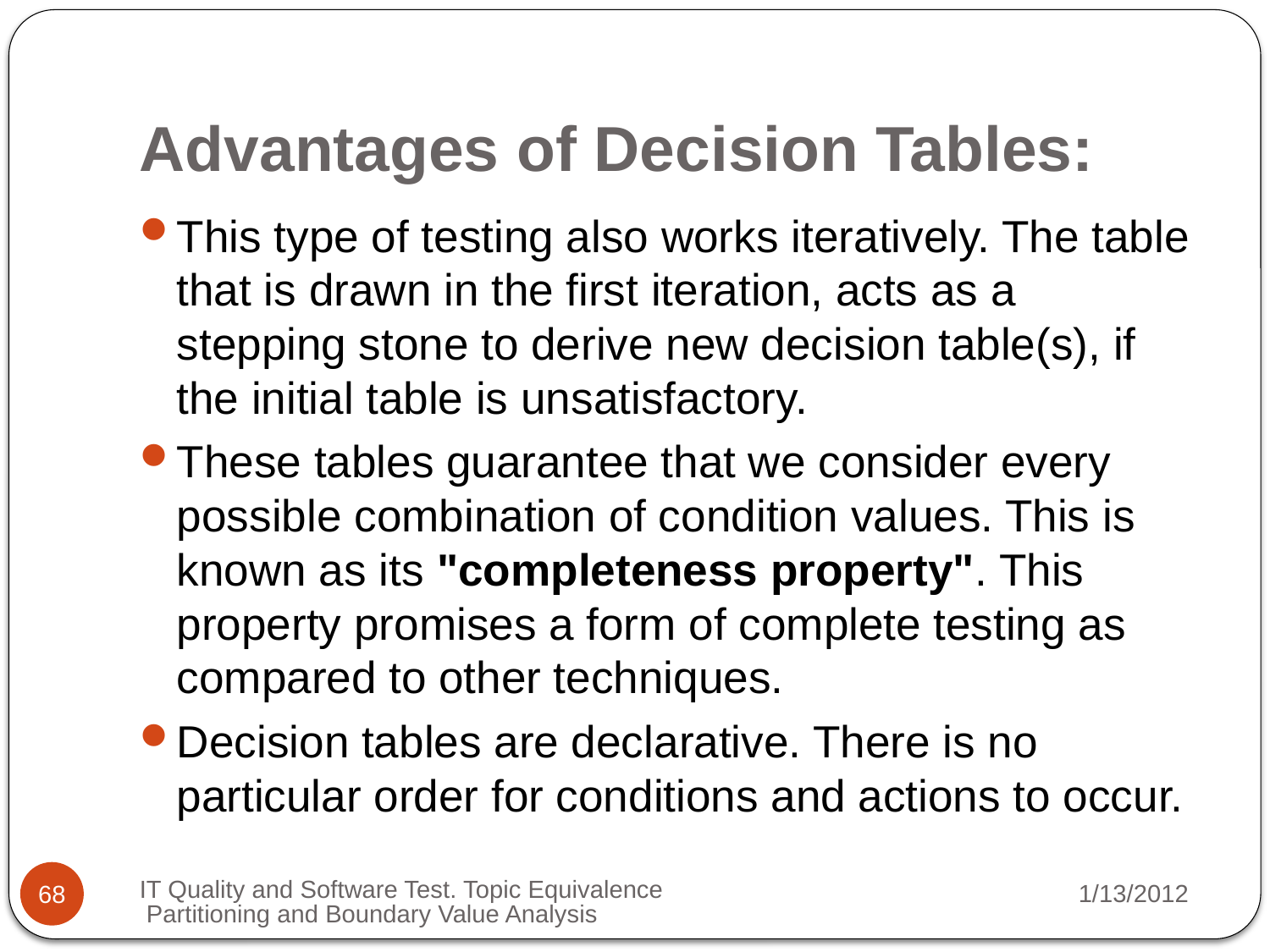

# Advantages of Decision Tables:
This type of testing also works iteratively. The table that is drawn in the first iteration, acts as a stepping stone to derive new decision table(s), if the initial table is unsatisfactory.
These tables guarantee that we consider every possible combination of condition values. This is known as its "completeness property". This property promises a form of complete testing as compared to other techniques.
Decision tables are declarative. There is no particular order for conditions and actions to occur.

IT Quality and Software Test. Topic Equivalence Partitioning and Boundary Value Analysis
1/13/2012
68